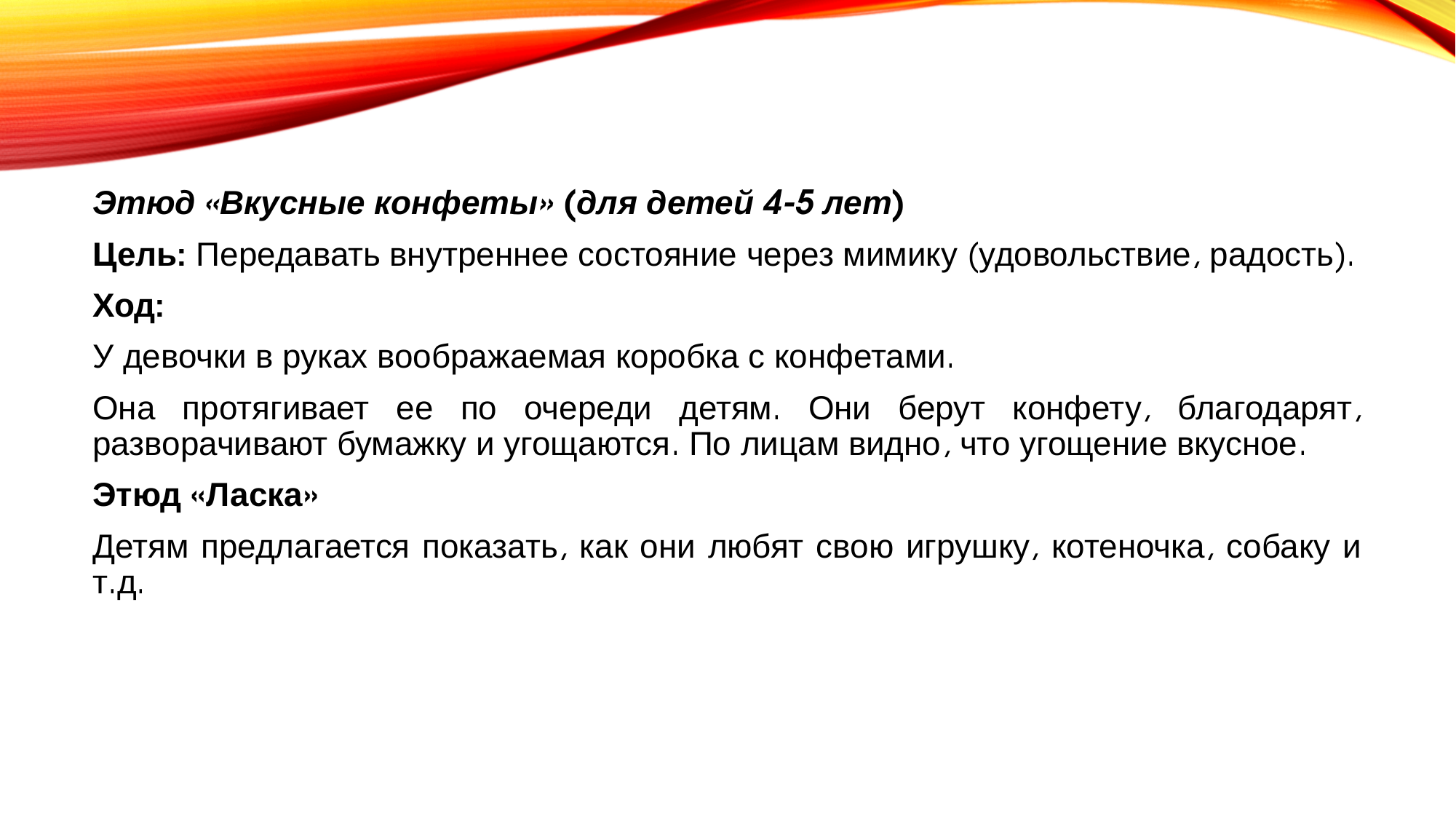

Этюд «Вкусные конфеты» (для детей 4-5 лет)
Цель: Передавать внутреннее состояние через мимику (удовольствие, радость).
Ход:
У девочки в руках воображаемая коробка с конфетами.
Она протягивает ее по очереди детям. Они берут конфету, благодарят, разворачивают бумажку и угощаются. По лицам видно, что угощение вкусное.
Этюд «Ласка»
Детям предлагается показать, как они любят свою игрушку, котеночка, собаку и т.д.